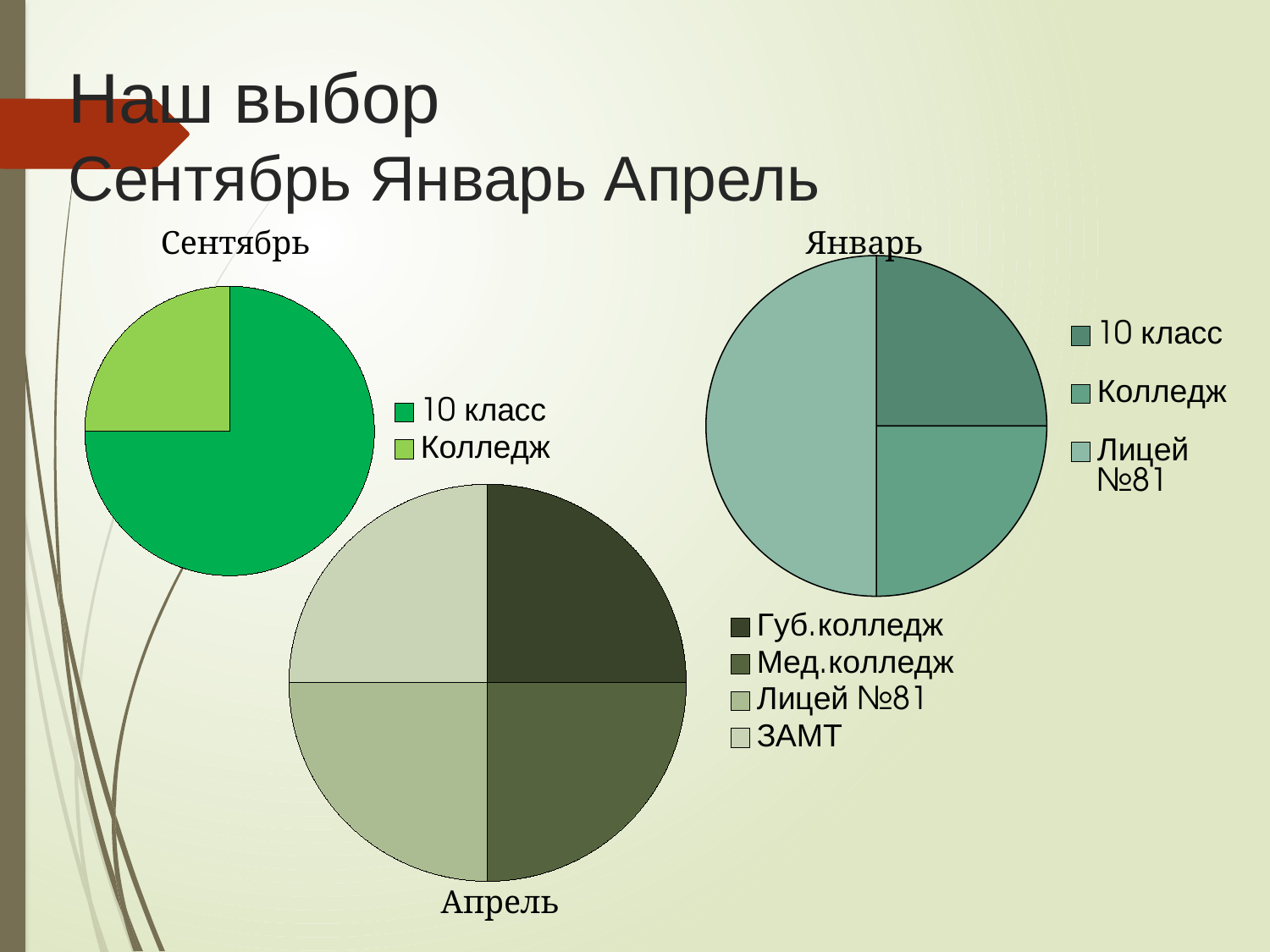

# Наш выбор Сентябрь Январь Апрель

### Chart

| Category | Учебные заведения |
|---|---|
| 10 класс | 75.0 |
| Колледж | 25.0 |

### Chart

| Category | Столбец1 |
|---|---|
| 10 класс | 25.0 |
| Колледж | 25.0 |
| Лицей №81 | 50.0 |
       Сентябрь
         Январь

### Chart

| Category |
|---|

### Chart

| Category | Столбец1 |
|---|---|
| Губ.колледж | 25.0 |
| Мед.колледж | 25.0 |
| Лицей №81 | 25.0 |
| ЗАМТ | 25.0 |
       Апрель